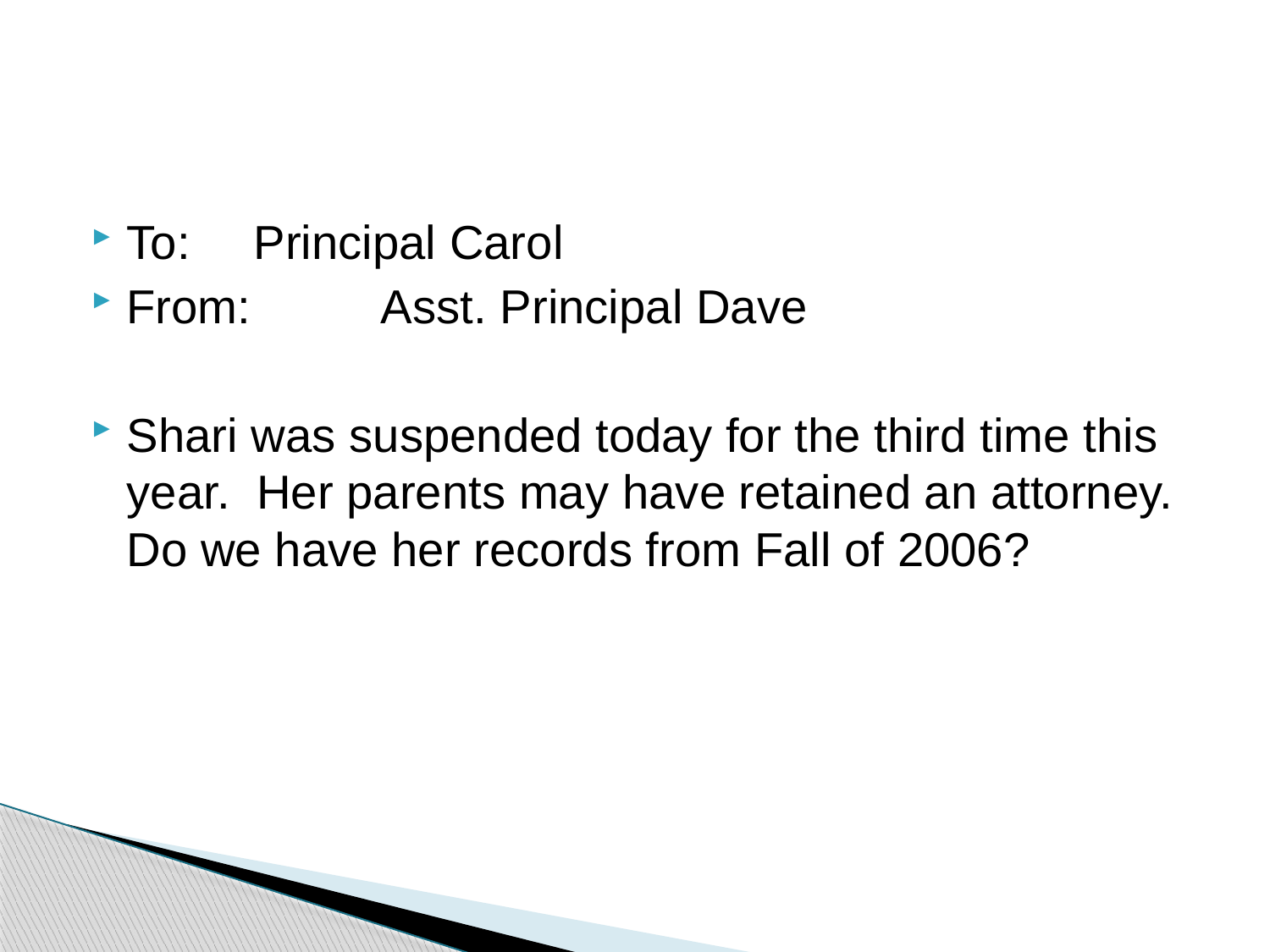

To: 	Principal Carol
From: 	Asst. Principal Dave

Shari was suspended today for the third time this year.  Her parents may have retained an attorney.  Do we have her records from Fall of 2006?